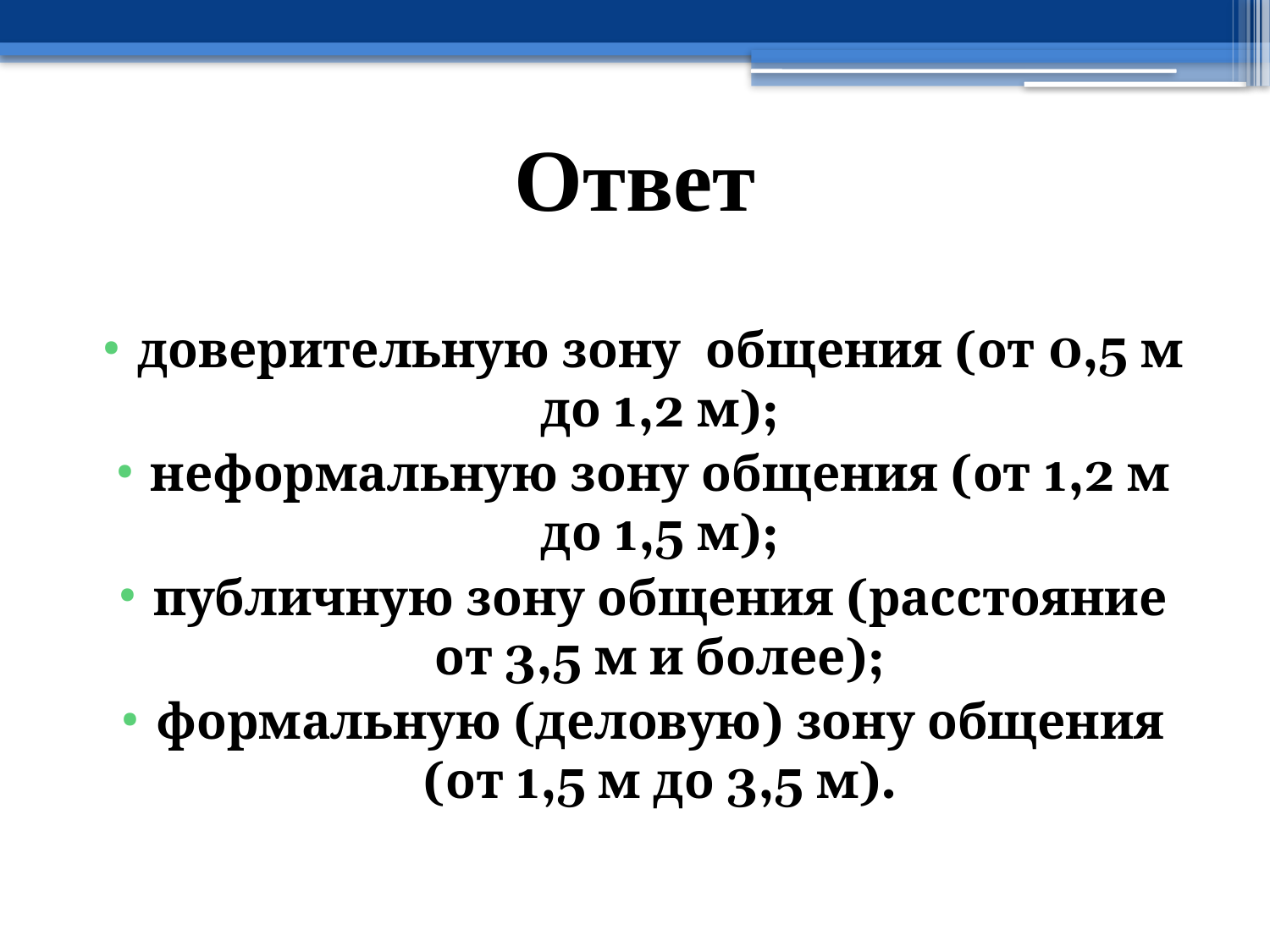

# Ответ
доверительную зону  общения (от 0,5 м до 1,2 м);
неформальную зону общения (от 1,2 м до 1,5 м);
публичную зону общения (расстояние от 3,5 м и более);
формальную (деловую) зону общения (от 1,5 м до 3,5 м).